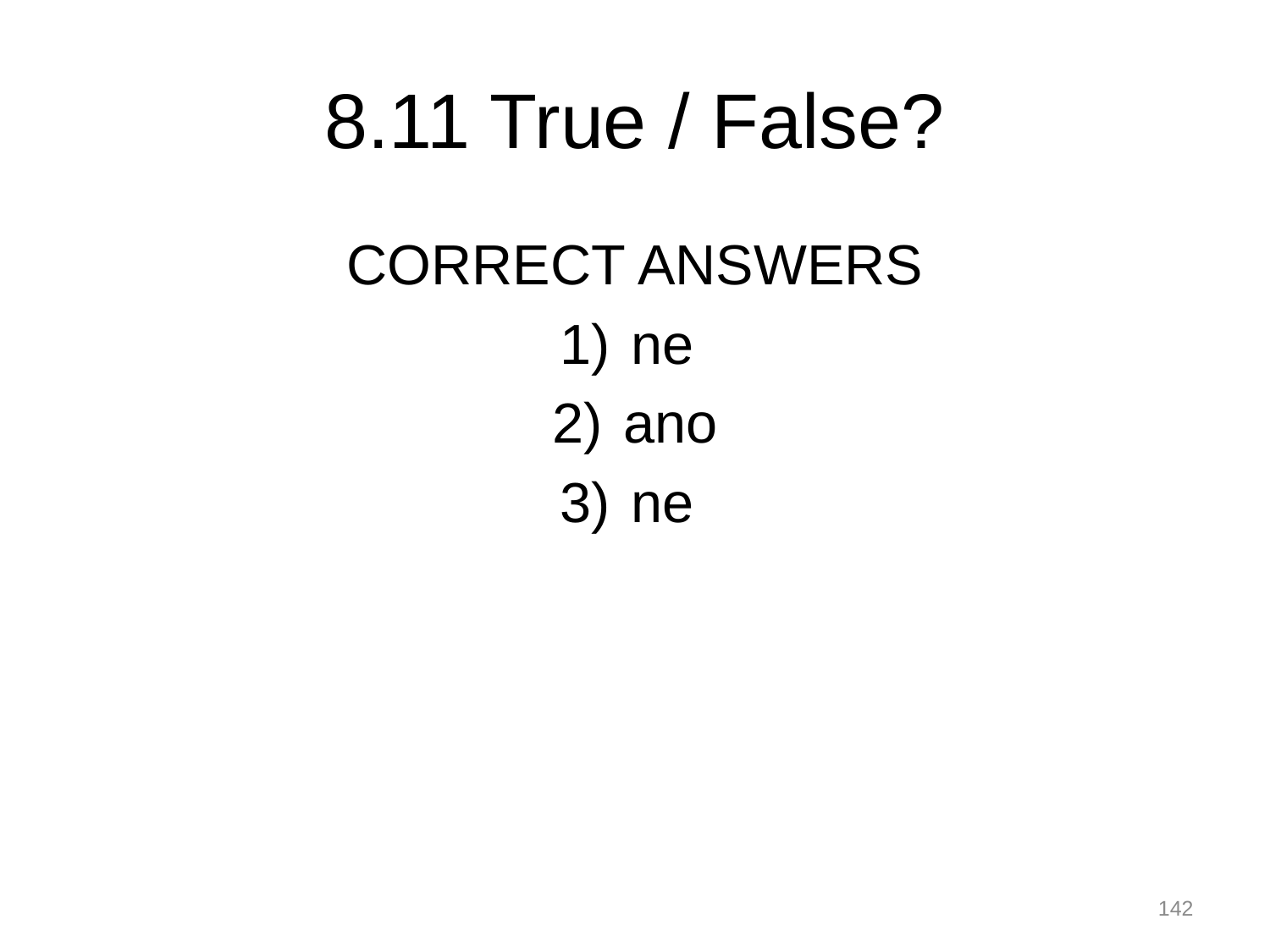

# 8.11 True / False?
CORRECT ANSWERS
ne
ano
ne

142